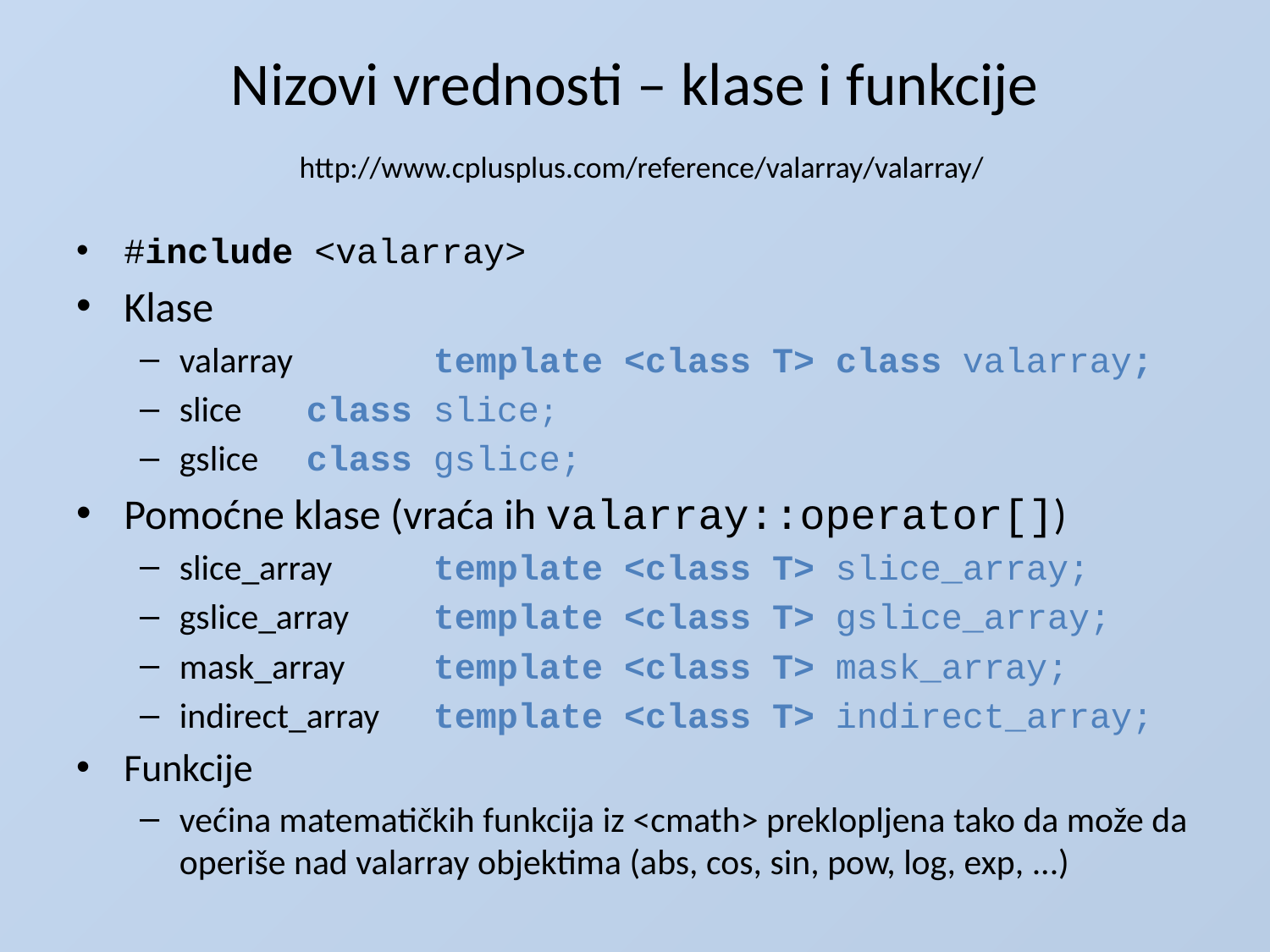

# Nizovi vrednosti – klase i funkcije http://www.cplusplus.com/reference/valarray/valarray/
#include <valarray>
Klase
valarray  	template <class T> class valarray;
slice 	class slice;
gslice 	class gslice;
Pomoćne klase (vraća ih valarray::operator[])
slice_array	template <class T> slice_array;
gslice_array	template <class T> gslice_array;
mask_array	template <class T> mask_array;
indirect_array	template <class T> indirect_array;
Funkcije
većina matematičkih funkcija iz <cmath> preklopljena tako da može da operiše nad valarray objektima (abs, cos, sin, pow, log, exp, ...)